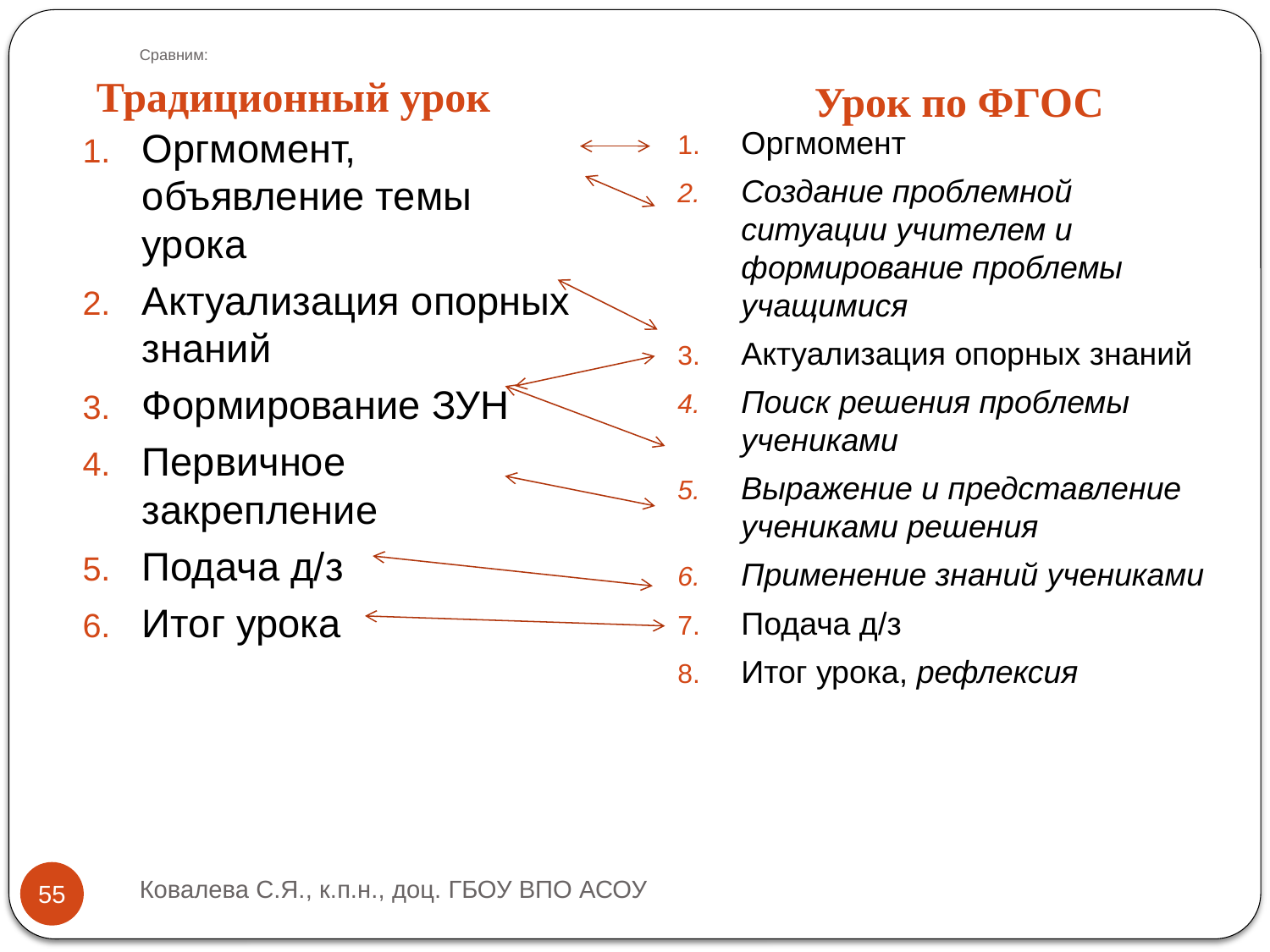

Урок по ФГОС
# Сравним:
Традиционный урок
Оргмомент, объявление темы урока
Актуализация опорных знаний
Формирование ЗУН
Первичное закрепление
Подача д/з
Итог урока

Оргмомент
Создание проблемной ситуации учителем и формирование проблемы учащимися
Актуализация опорных знаний
Поиск решения проблемы учениками
Выражение и представление учениками решения
Применение знаний учениками
Подача д/з
Итог урока, рефлексия
Ковалева С.Я., к.п.н., доц. ГБОУ ВПО АСОУ
55